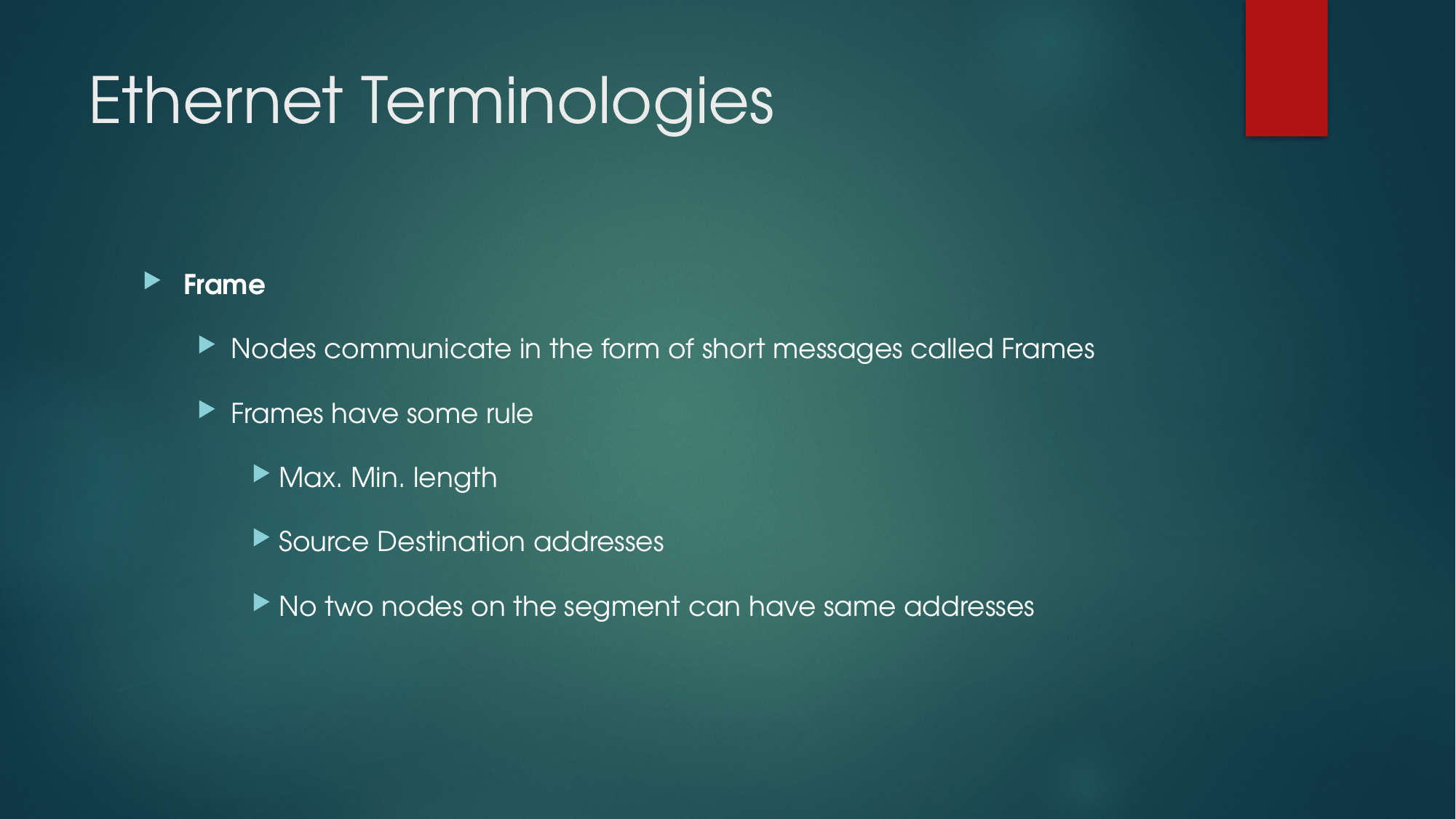

# Ethernet Terminologies
Frame
Nodes communicate in the form of short messages called Frames
Frames have some rule
Max. Min. length
Source Destination addresses
No two nodes on the segment can have same addresses